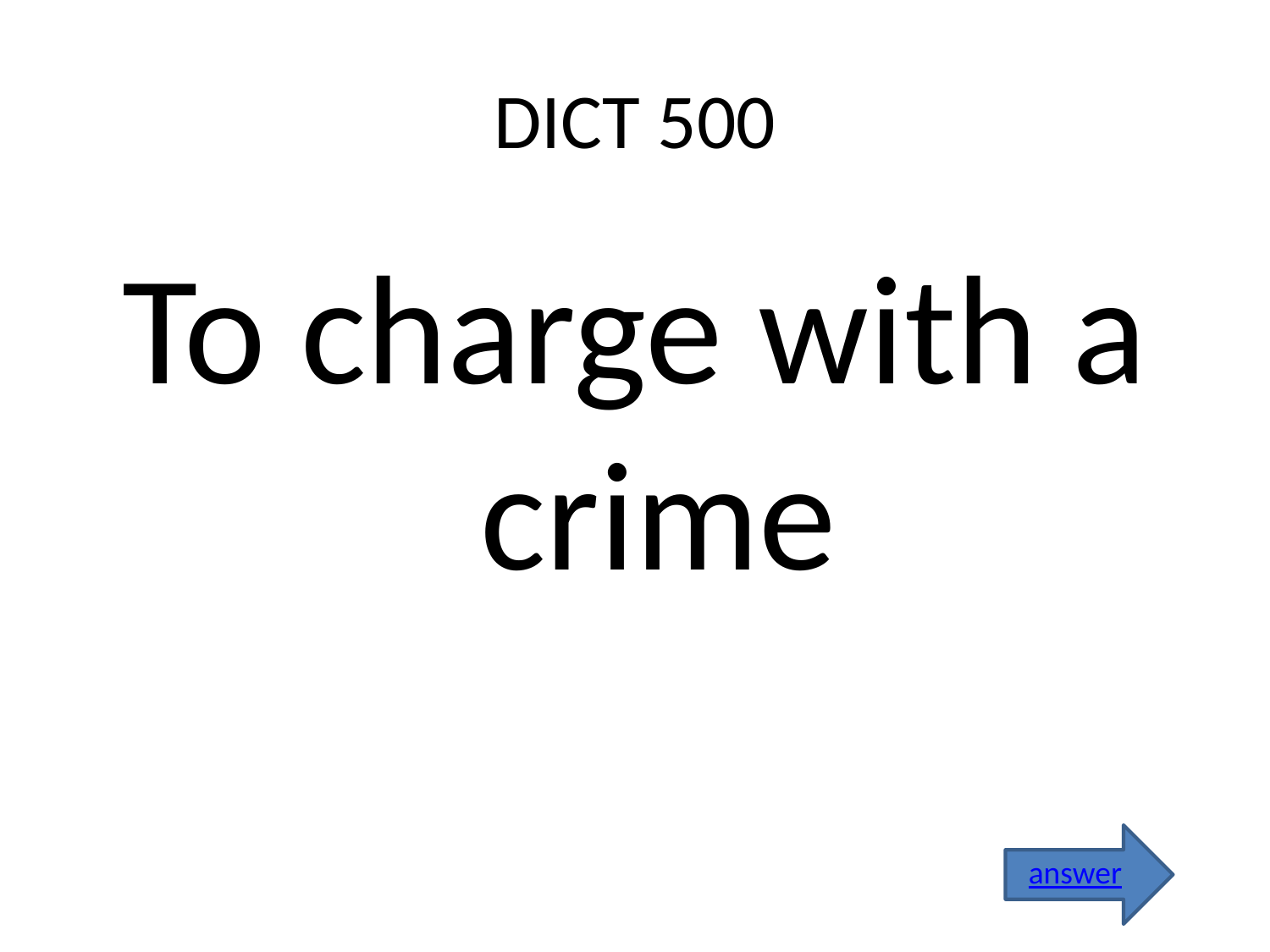

# DICT 500
To charge with a crime

answer